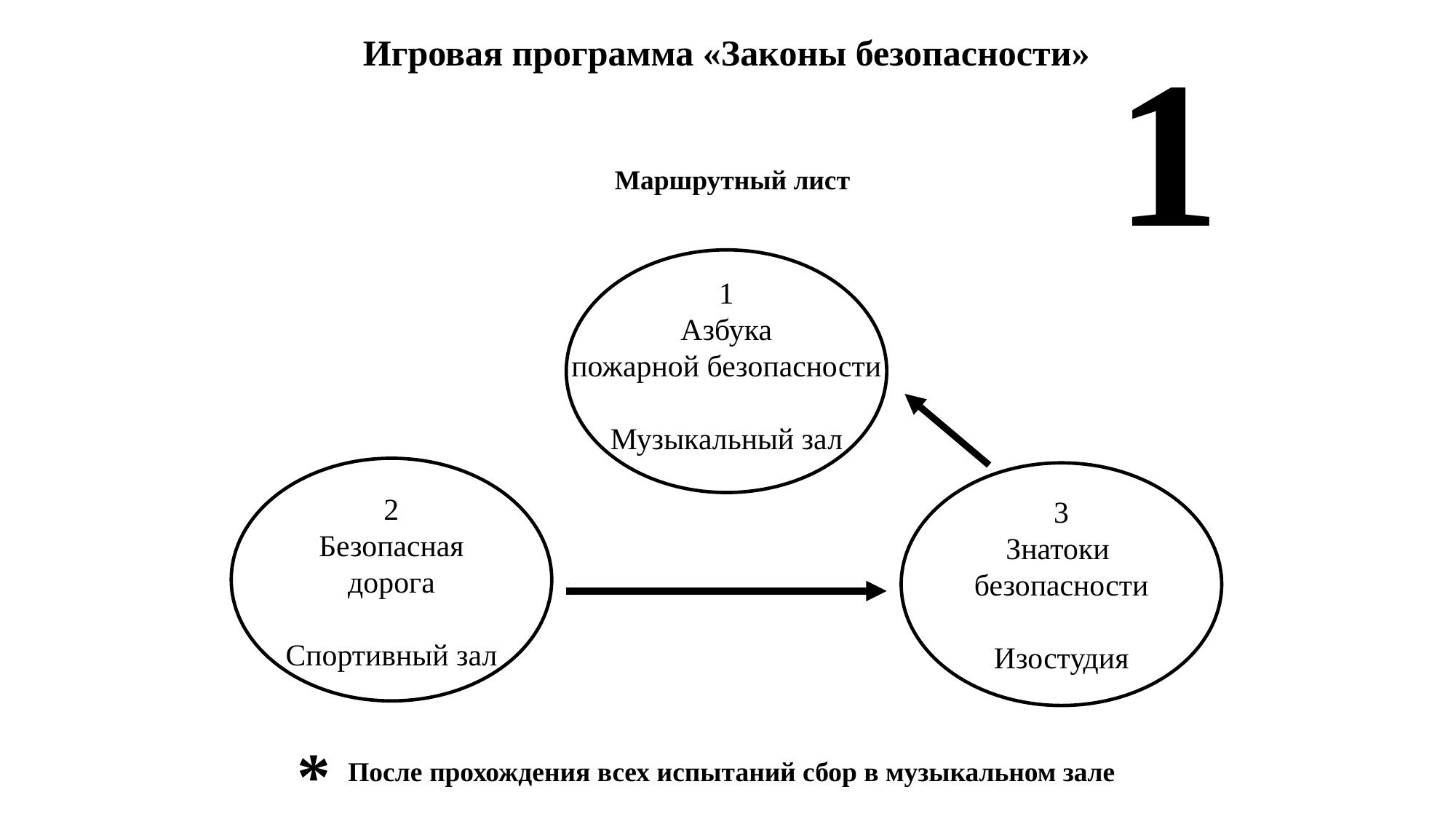

1
Игровая программа «Законы безопасности»
Маршрутный лист

1
Азбука
пожарной безопасности

Музыкальный зал

2
Безопасная
дорога

Спортивный зал

3
Знатоки
безопасности

Изостудия
*
После прохождения всех испытаний сбор в музыкальном зале